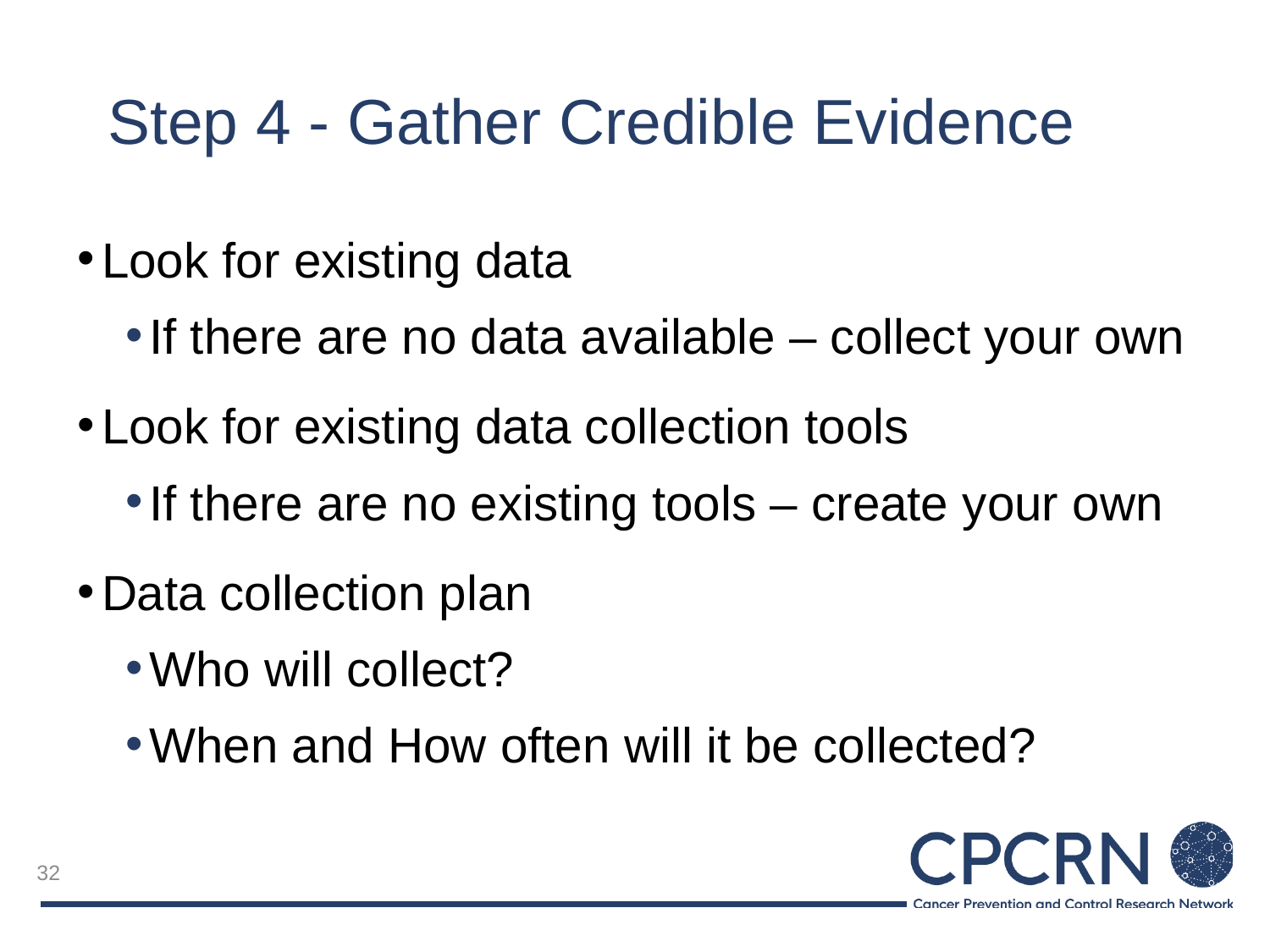

# Step 4 - Gather Credible Evidence
Look for existing data
If there are no data available – collect your own
Look for existing data collection tools
If there are no existing tools – create your own
Data collection plan
Who will collect?
When and How often will it be collected?

32